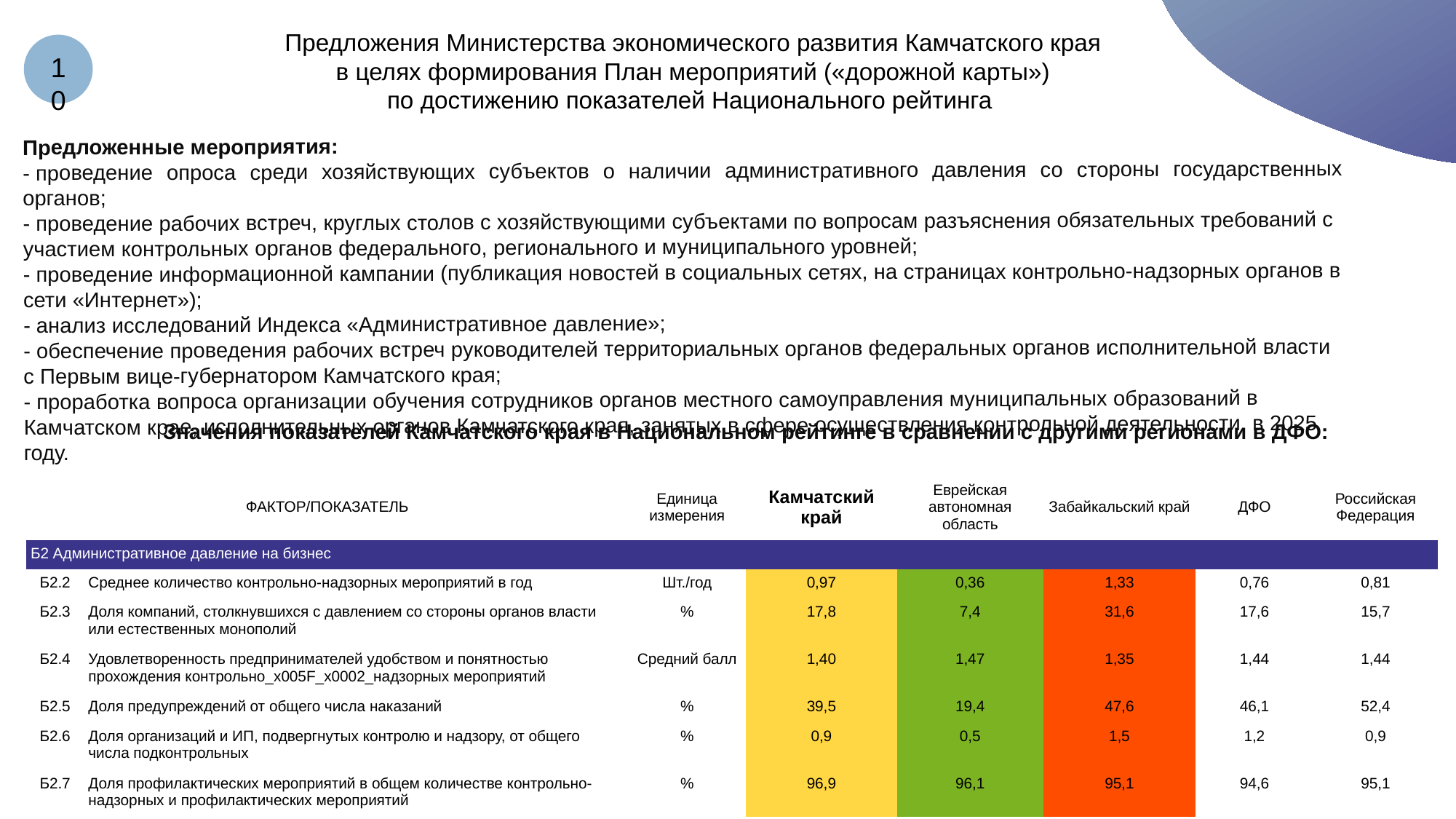

Предложения Министерства экономического развития Камчатского края
в целях формирования План мероприятий («дорожной карты»)
по достижению показателей Национального рейтинга
10
Предложенные мероприятия:
- проведение опроса среди хозяйствующих субъектов о наличии административного давления со стороны государственных органов;
- проведение рабочих встреч, круглых столов с хозяйствующими субъектами по вопросам разъяснения обязательных требований с участием контрольных органов федерального, регионального и муниципального уровней;
- проведение информационной кампании (публикация новостей в социальных сетях, на страницах контрольно-надзорных органов в сети «Интернет»);
- анализ исследований Индекса «Административное давление»;
- обеспечение проведения рабочих встреч руководителей территориальных органов федеральных органов исполнительной власти с Первым вице-губернатором Камчатского края;
- проработка вопроса организации обучения сотрудников органов местного самоуправления муниципальных образований в Камчатском крае, исполнительных органов Камчатского края, занятых в сфере осуществления контрольной деятельности, в 2025 году.
Значения показателей Камчатского края в Национальном рейтинге в сравнении с другими регионами в ДФО:
| ФАКТОР/ПОКАЗАТЕЛЬ |  | Единица измерения | Камчатский край | Еврейская автономная область | Забайкальский край | ДФО | Российская Федерация |
| --- | --- | --- | --- | --- | --- | --- | --- |
| Б2 Административное давление на бизнес |  |  |  |  |  |  |  |
| Б2.2 | Среднее количество контрольно-надзорных мероприятий в год | Шт./год | 0,97 | 0,36 | 1,33 | 0,76 | 0,81 |
| Б2.3 | Доля компаний, столкнувшихся с давлением со стороны органов власти или естественных монополий | % | 17,8 | 7,4 | 31,6 | 17,6 | 15,7 |
| Б2.4 | Удовлетворенность предпринимателей удобством и понятностью прохождения контрольно\_x005F\_x0002\_надзорных мероприятий | Средний балл | 1,40 | 1,47 | 1,35 | 1,44 | 1,44 |
| Б2.5 | Доля предупреждений от общего числа наказаний | % | 39,5 | 19,4 | 47,6 | 46,1 | 52,4 |
| Б2.6 | Доля организаций и ИП, подвергнутых контролю и надзору, от общего числа подконтрольных | % | 0,9 | 0,5 | 1,5 | 1,2 | 0,9 |
| Б2.7 | Доля профилактических мероприятий в общем количестве контрольно-надзорных и профилактических мероприятий | % | 96,9 | 96,1 | 95,1 | 94,6 | 95,1 |